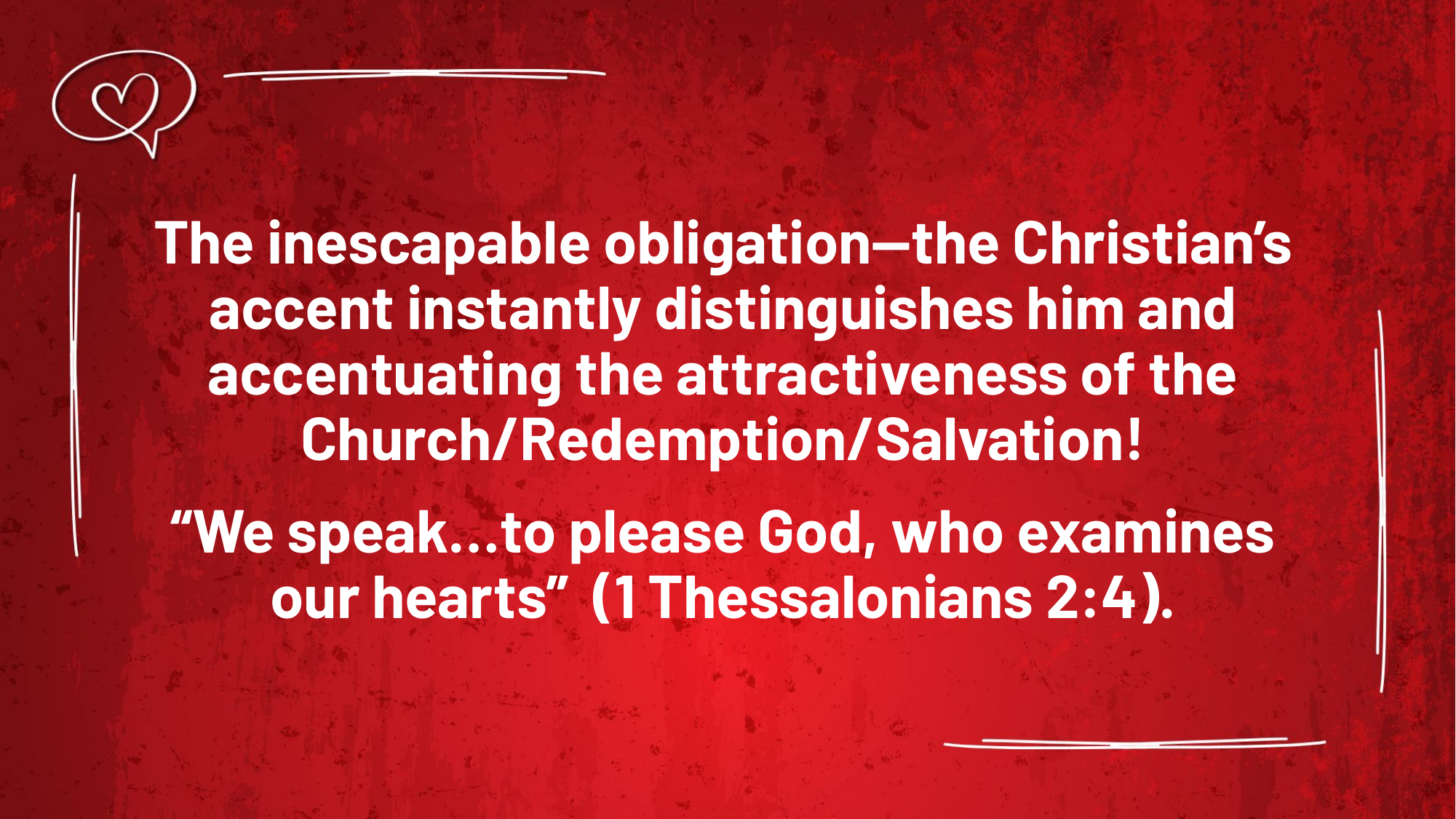

The inescapable obligation—the Christian’s accent instantly distinguishes him and accentuating the attractiveness of the Church/Redemption/Salvation!
“We speak…to please God, who examines our hearts”  (1 Thessalonians 2:4).